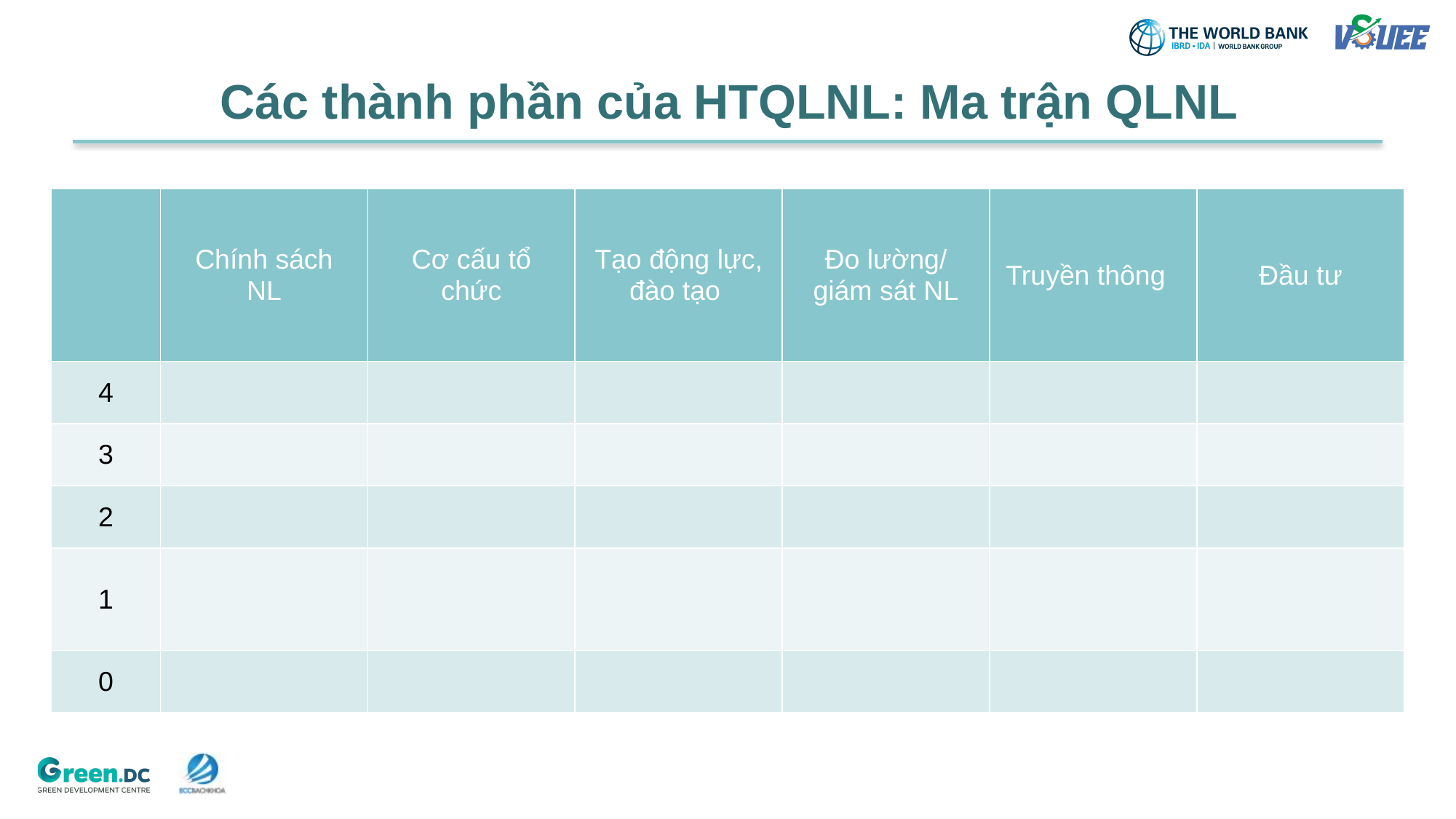

# Các thành phần của HTQLNL: Ma trận QLNL
|  | Chính sách NL | Cơ cấu tổ chức | Tạo động lực, đào tạo | Đo lường/ giám sát NL | Truyền thông | Đầu tư |
| --- | --- | --- | --- | --- | --- | --- |
| 4 |  |  |  |  |  |  |
| 3 |  |  |  |  |  |  |
| 2 |  |  |  |  |  |  |
| 1 |  |  |  |  |  |  |
| 0 |  |  |  |  |  |  |